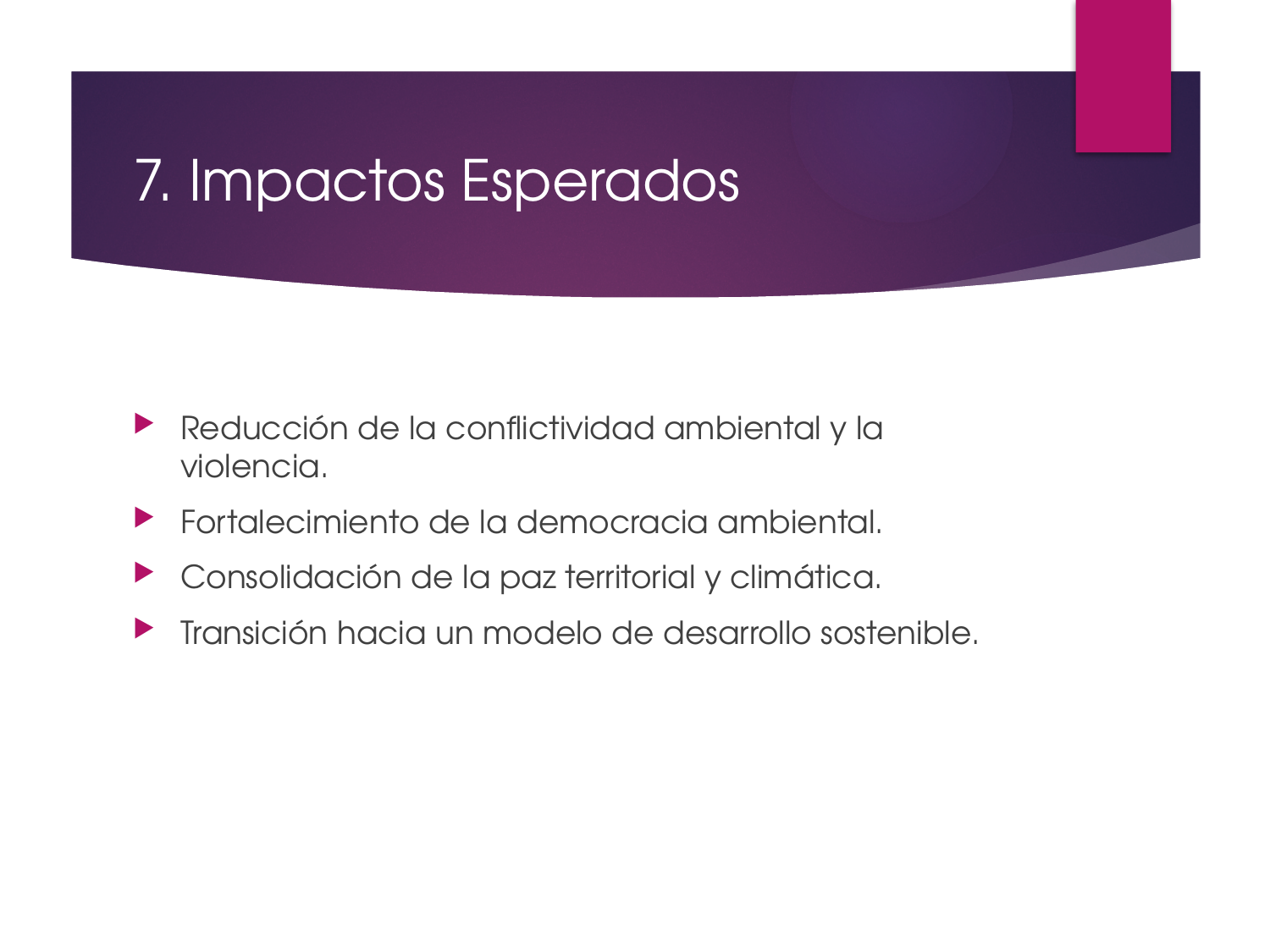

# 7. Impactos Esperados

Reducción de la conflictividad ambiental y la violencia.
Fortalecimiento de la democracia ambiental.
Consolidación de la paz territorial y climática.
Transición hacia un modelo de desarrollo sostenible.